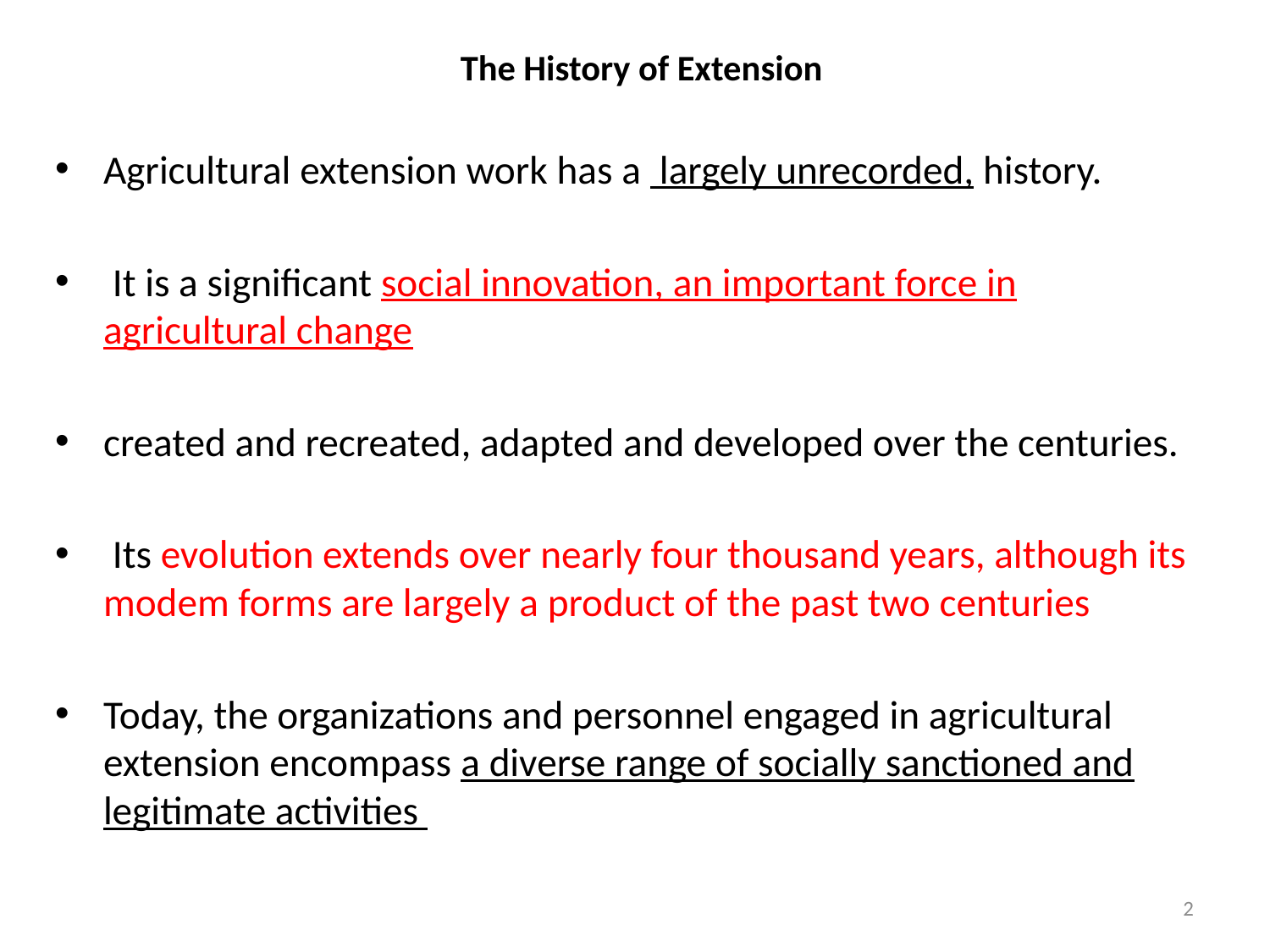

# The History of Extension
Agricultural extension work has a  largely unrecorded, history.

 It is a significant social innovation, an important force in agricultural change

created and recreated, adapted and developed over the centuries.

 Its evolution extends over nearly four thousand years, although its modem forms are largely a product of the past two centuries

Today, the organizations and personnel engaged in agricultural extension encompass a diverse range of socially sanctioned and legitimate activities

2